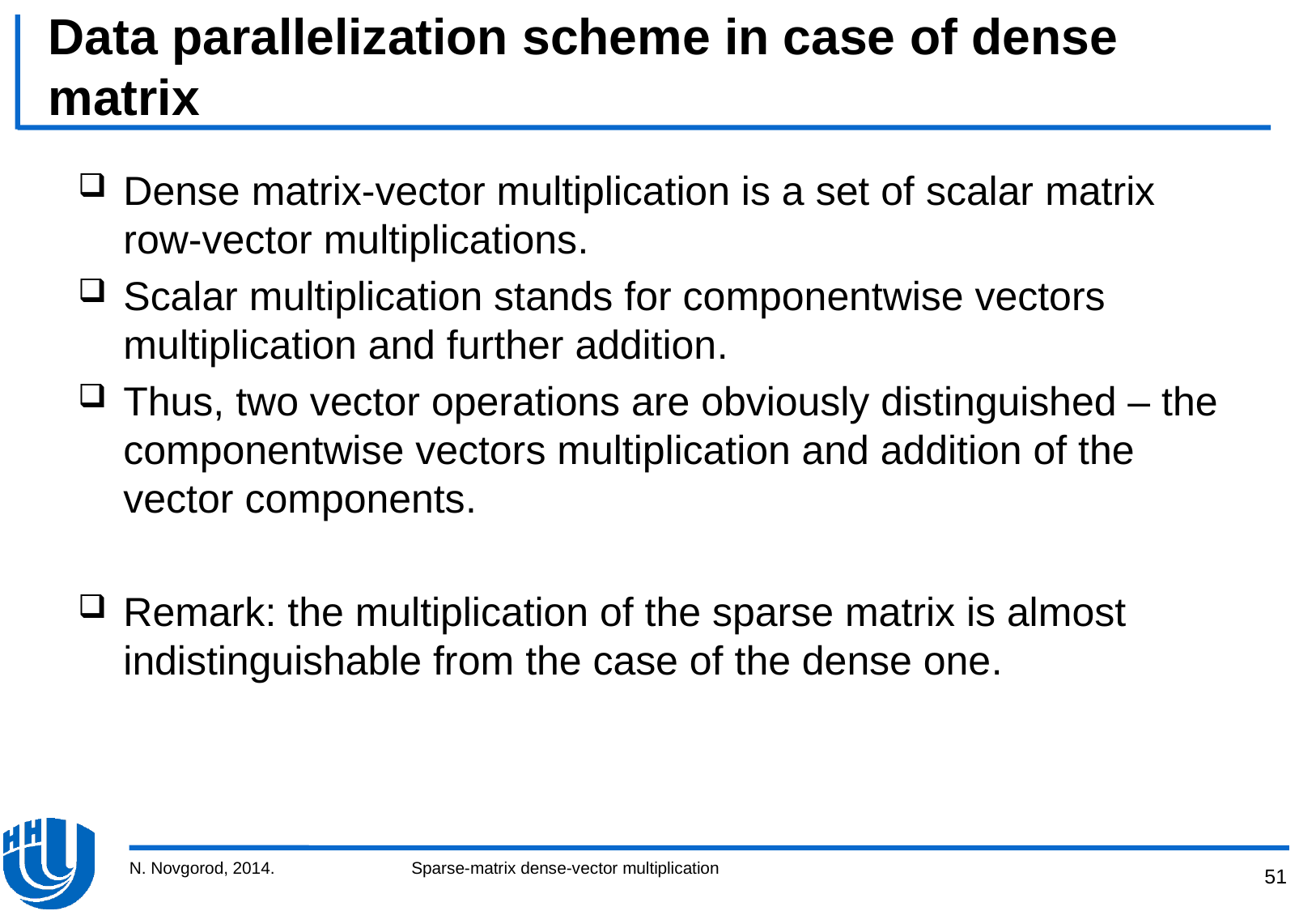

# Data parallelization scheme in case of dense matrix
Dense matrix-vector multiplication is a set of scalar matrix row-vector multiplications.
Scalar multiplication stands for componentwise vectors multiplication and further addition.
Thus, two vector operations are obviously distinguished – the componentwise vectors multiplication and addition of the vector components.

Remark: the multiplication of the sparse matrix is almost indistinguishable from the case of the dense one.
N. Novgorod, 2014.
Sparse-matrix dense-vector multiplication